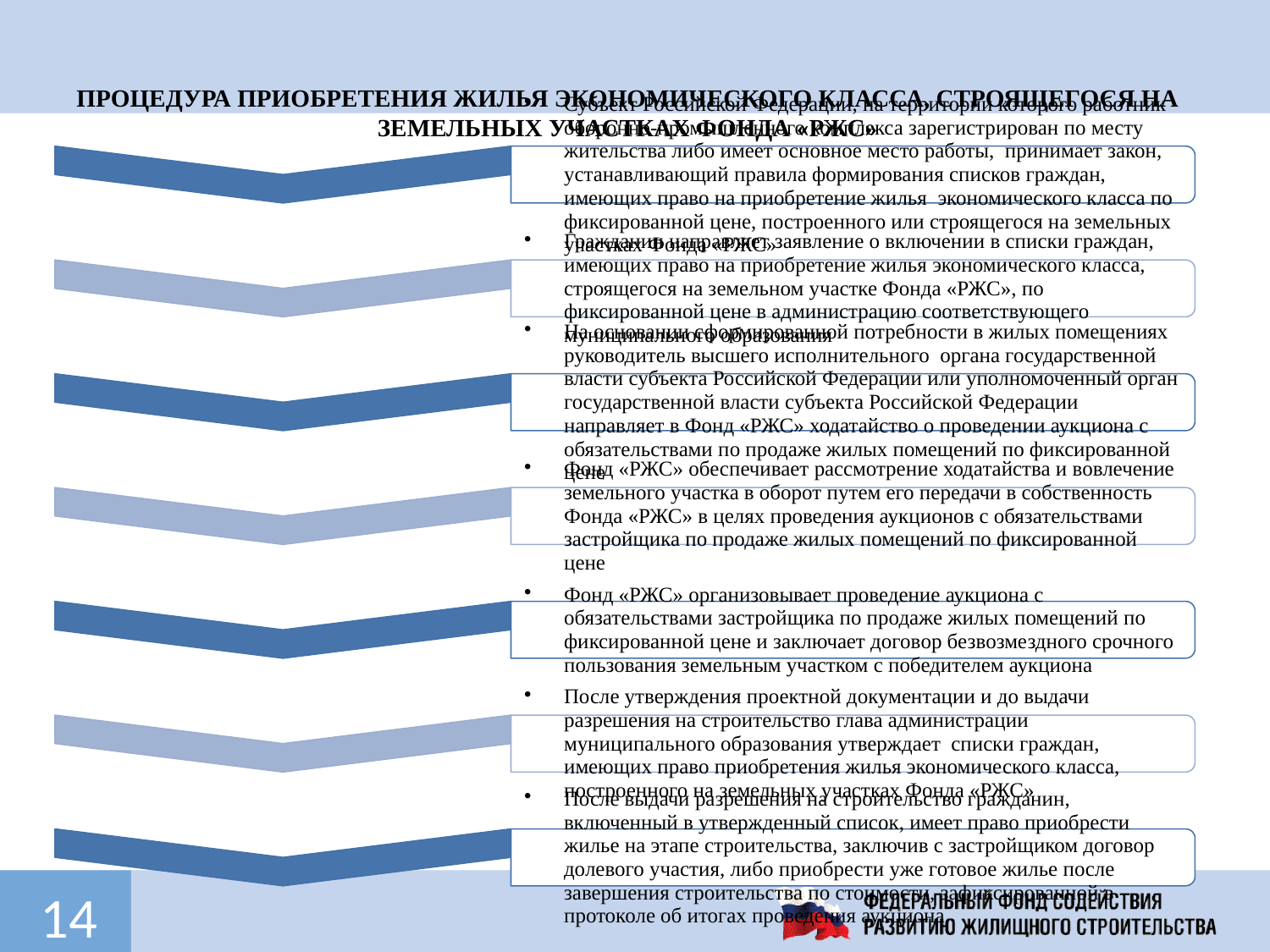

ПРОЦЕДУРА ПРИОБРЕТЕНИЯ ЖИЛЬЯ ЭКОНОМИЧЕСКОГО КЛАССА, СТРОЯЩЕГОСЯ НА ЗЕМЕЛЬНЫХ УЧАСТКАХ ФОНДА «РЖС»

Фонд «РЖС» организовывает проведение аукциона с обязательствами застройщика по продаже жилых помещений по фиксированной цене и заключает договор безвозмездного срочного пользования земельным участком с победителем аукциона
14